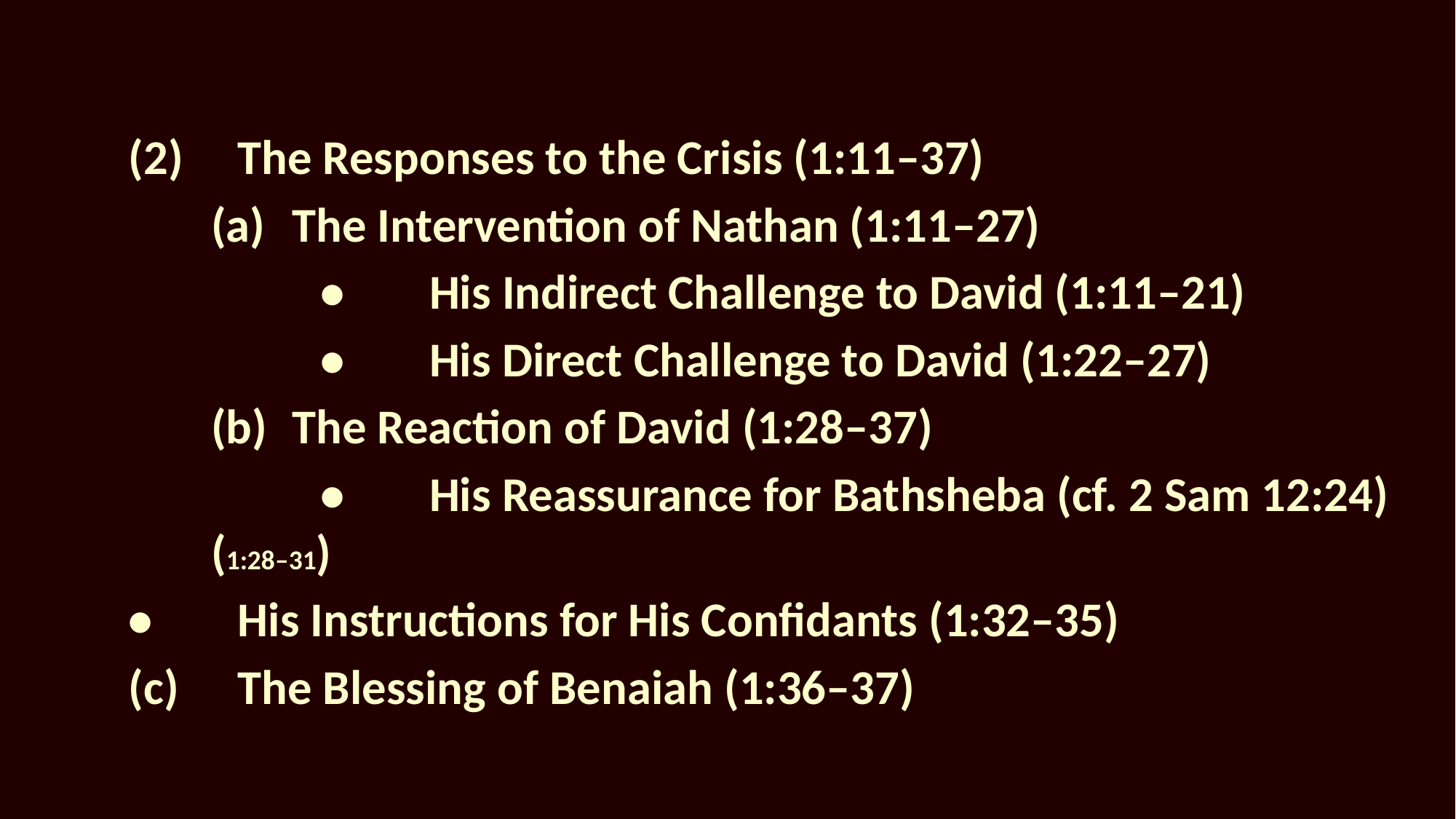

(2)	The Responses to the Crisis (1:11–37)
The Intervention of Nathan (1:11–27)
	•	His Indirect Challenge to David (1:11–21)
	•	His Direct Challenge to David (1:22–27)
The Reaction of David (1:28–37)
	•	His Reassurance for Bathsheba (cf. 2 Sam 12:24) (1:28–31)
	•	His Instructions for His Confidants (1:32–35)
	(c)	The Blessing of Benaiah (1:36–37)